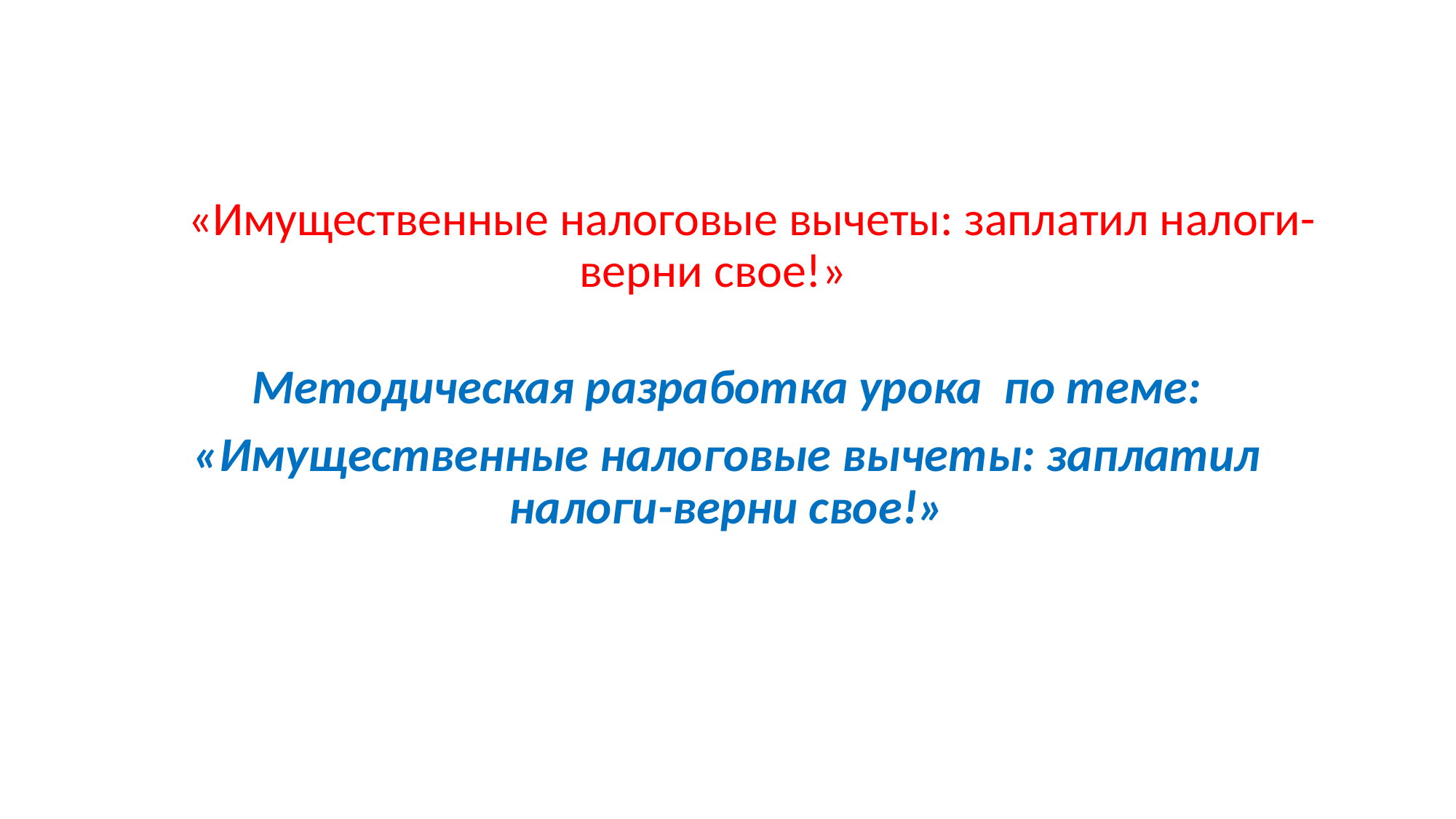

# «Имущественные налоговые вычеты: заплатил налоги-верни свое!»
Методическая разработка урока  по теме:
«Имущественные налоговые вычеты: заплатил налоги-верни свое!»